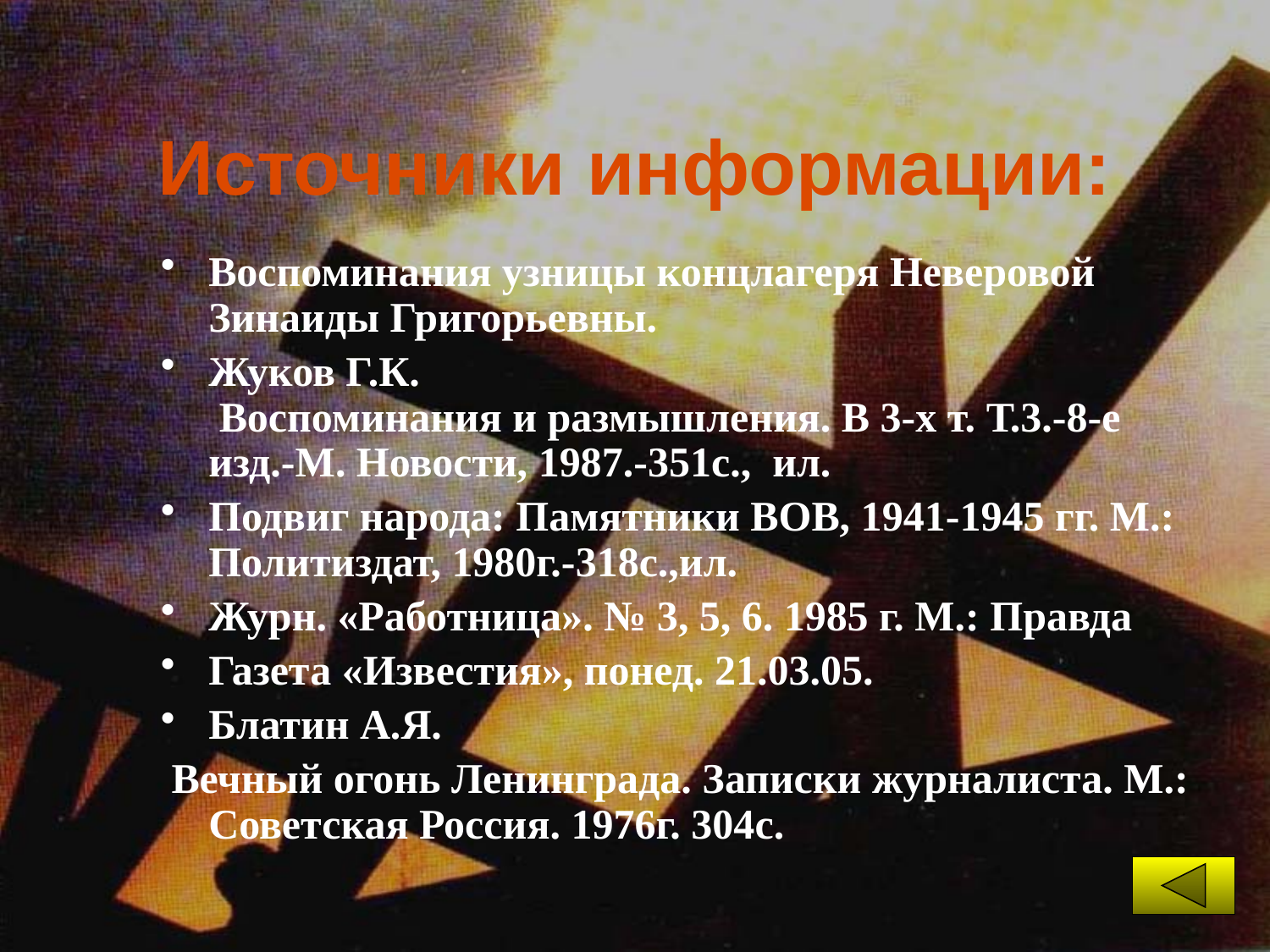

# Источники информации:
Воспоминания узницы концлагеря Неверовой Зинаиды Григорьевны.
Жуков Г.К.
 Воспоминания и размышления. В 3-х т. Т.3.-8-е изд.-М. Новости, 1987.-351с.,  ил.
Подвиг народа: Памятники ВОВ, 1941-1945 гг. М.: Политиздат, 1980г.-318с.,ил.
Журн. «Работница». № 3, 5, 6. 1985 г. М.: Правда
Газета «Известия», понед. 21.03.05.
Блатин А.Я.
 Вечный огонь Ленинграда. Записки журналиста. М.: Советская Россия. 1976г. 304с.